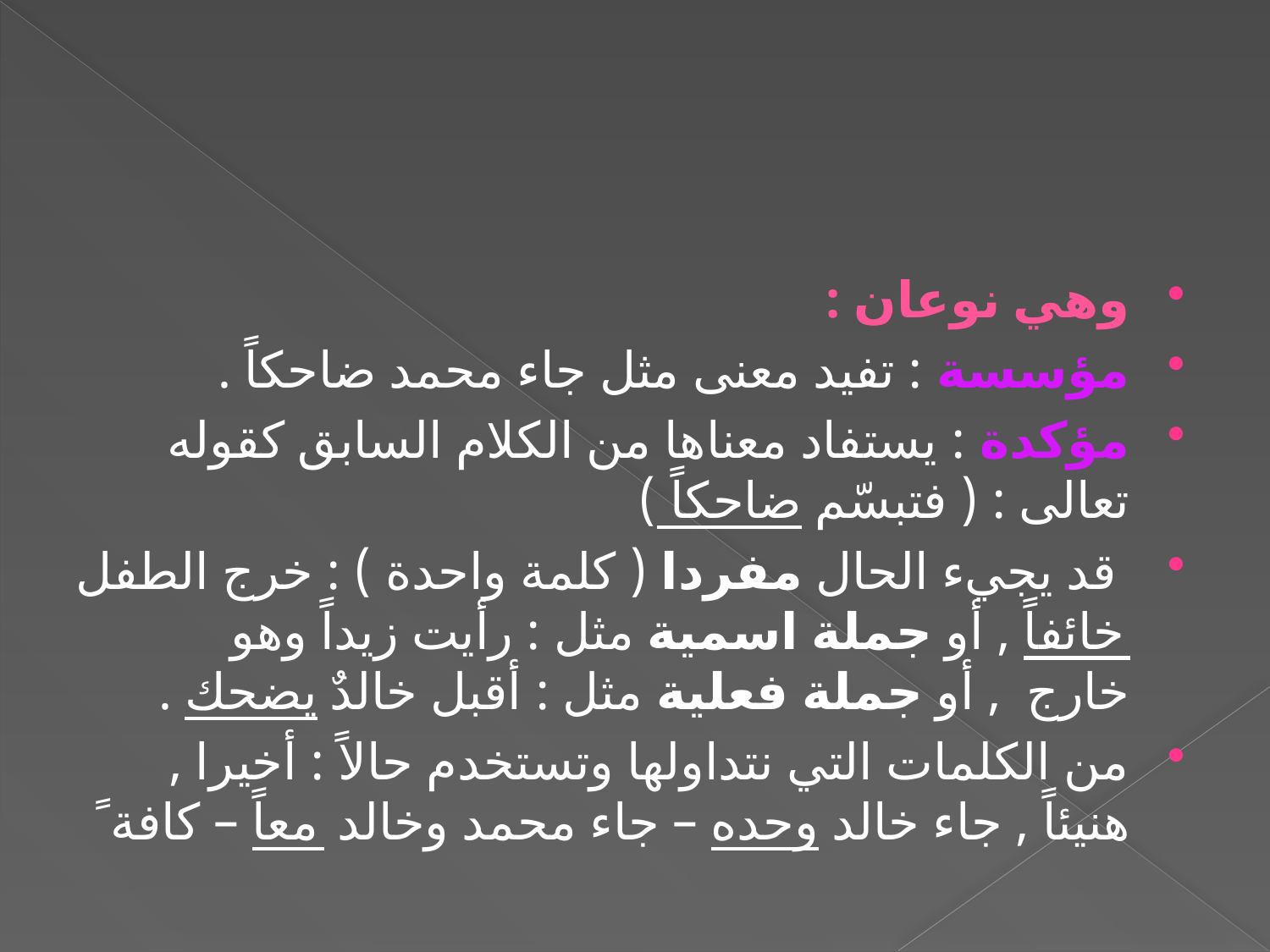

#
وهي نوعان :
مؤسسة : تفيد معنى مثل جاء محمد ضاحكاً .
مؤكدة : يستفاد معناها من الكلام السابق كقوله تعالى : ( فتبسّم ضاحكاً )
 قد يجيء الحال مفردا ( كلمة واحدة ) : خرج الطفل خائفاً , أو جملة اسمية مثل : رأيت زيداً وهو خارج  , أو جملة فعلية مثل : أقبل خالدٌ يضحك .
من الكلمات التي نتداولها وتستخدم حالاً : أخيرا , هنيئاً , جاء خالد وحده – جاء محمد وخالد معاً – كافة ً